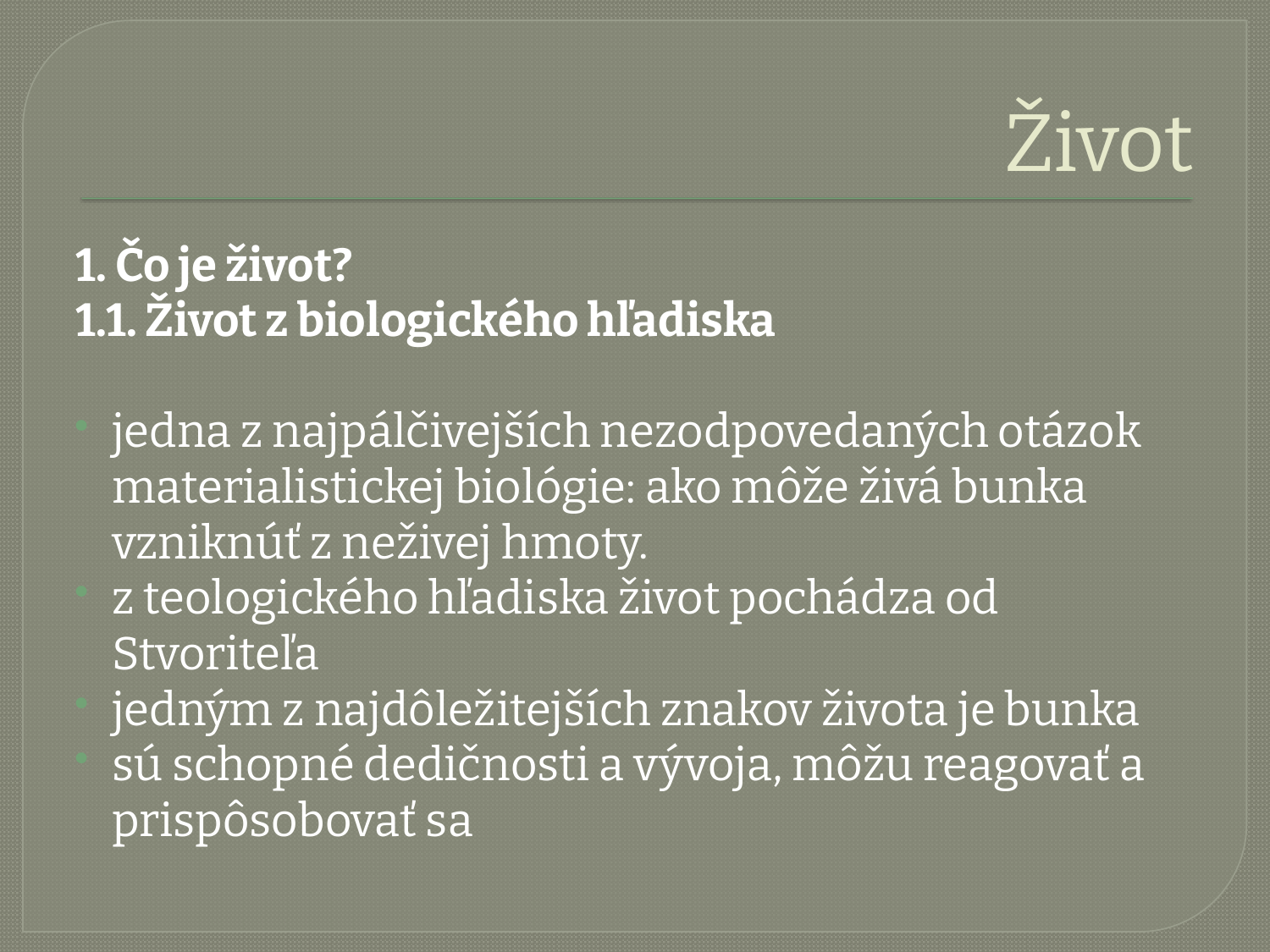

# Život
1. Čo je život?
1.1. Život z biologického hľadiska

jedna z najpálčivejších nezodpovedaných otázok materialistickej biológie: ako môže živá bunka vzniknúť z neživej hmoty.
z teologického hľadiska život pochádza od Stvoriteľa
jedným z najdôležitejších znakov života je bunka
sú schopné dedičnosti a vývoja, môžu reagovať a prispôsobovať sa